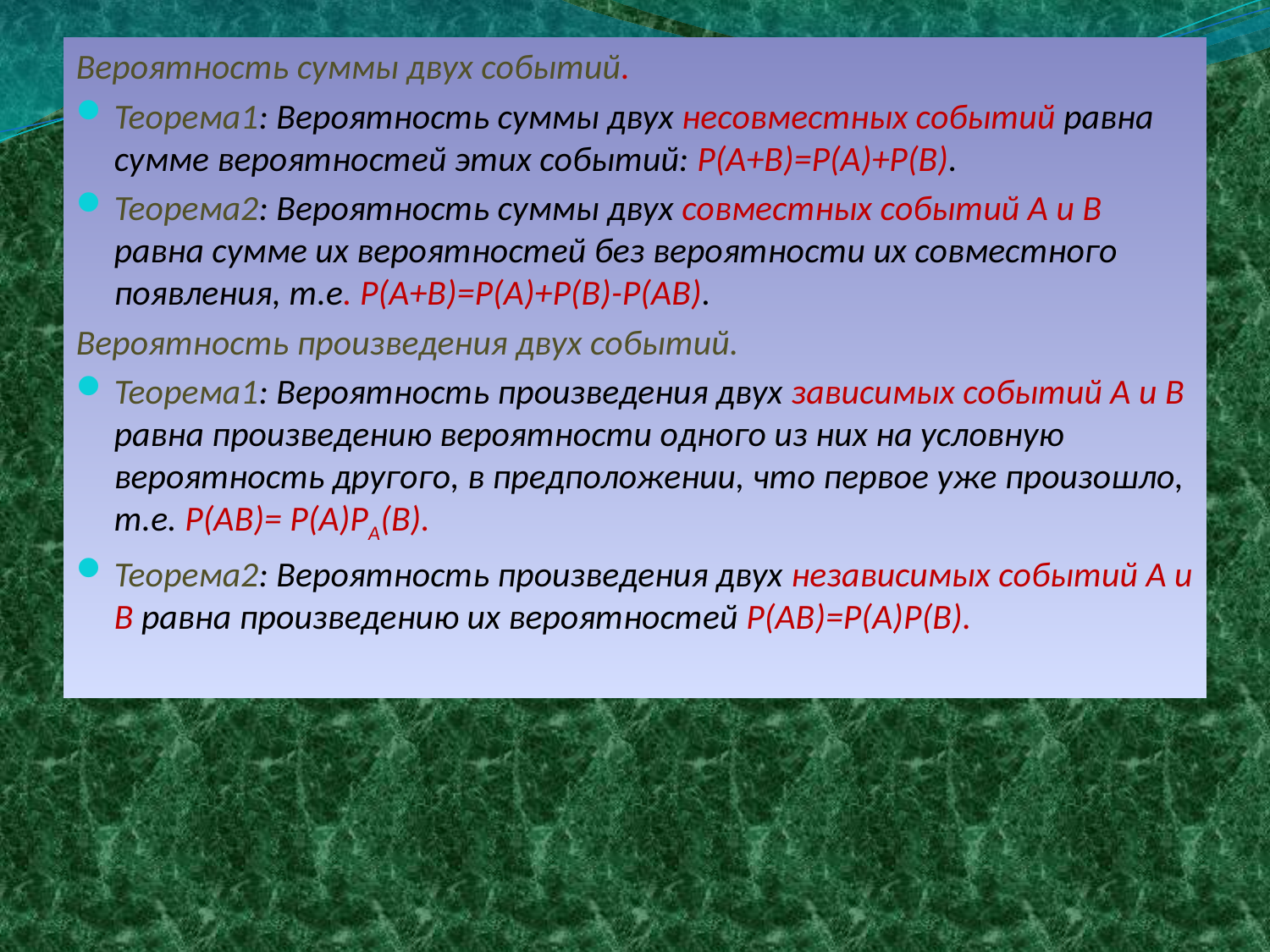

Вероятность суммы двух событий.
Теорема1: Вероятность суммы двух несовместных событий равна сумме вероятностей этих событий: Р(А+В)=Р(А)+Р(В).
Теорема2: Вероятность суммы двух совместных событий А и В равна сумме их вероятностей без вероятности их совместного появления, т.е. Р(А+В)=Р(А)+Р(В)-Р(АВ).
Вероятность произведения двух событий.
Теорема1: Вероятность произведения двух зависимых событий А и В равна произведению вероятности одного из них на условную вероятность другого, в предположении, что первое уже произошло, т.е. Р(АВ)= Р(А)РА(В).
Теорема2: Вероятность произведения двух независимых событий А и В равна произведению их вероятностей Р(АВ)=Р(А)Р(В).